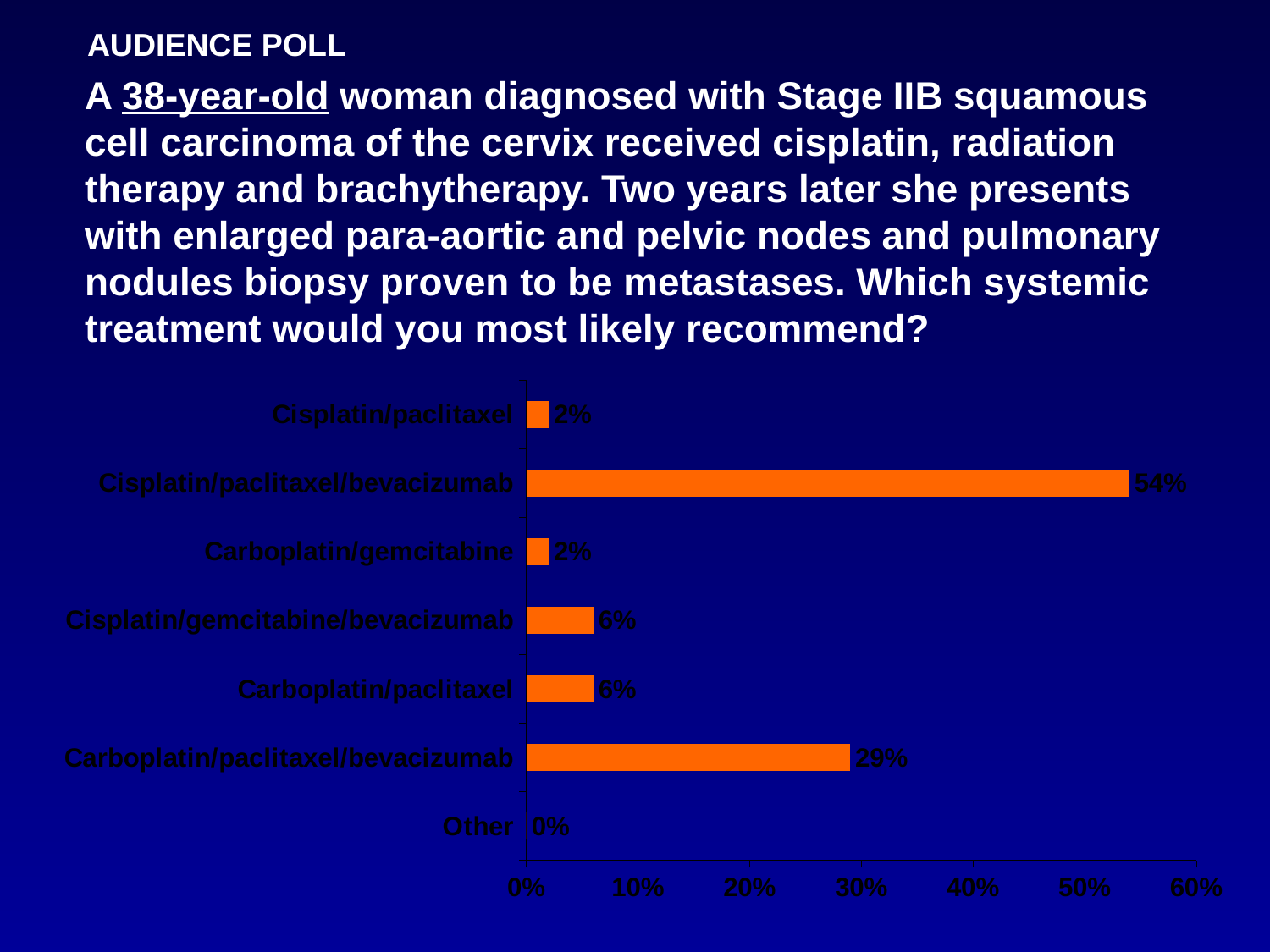

AUDIENCE POLL
A 38-year-old woman diagnosed with Stage IIB squamous cell carcinoma of the cervix received cisplatin, radiation therapy and brachytherapy. Two years later she presents with enlarged para-aortic and pelvic nodes and pulmonary nodules biopsy proven to be metastases. Which systemic treatment would you most likely recommend?

### Chart

| Category | Series 1 |
|---|---|
| Other | 0.0 |
| Carboplatin/paclitaxel/bevacizumab | 0.29 |
| Carboplatin/paclitaxel | 0.06 |
| Cisplatin/gemcitabine/bevacizumab | 0.06 |
| Carboplatin/gemcitabine | 0.02 |
| Cisplatin/paclitaxel/bevacizumab | 0.54 |
| Cisplatin/paclitaxel | 0.02 |